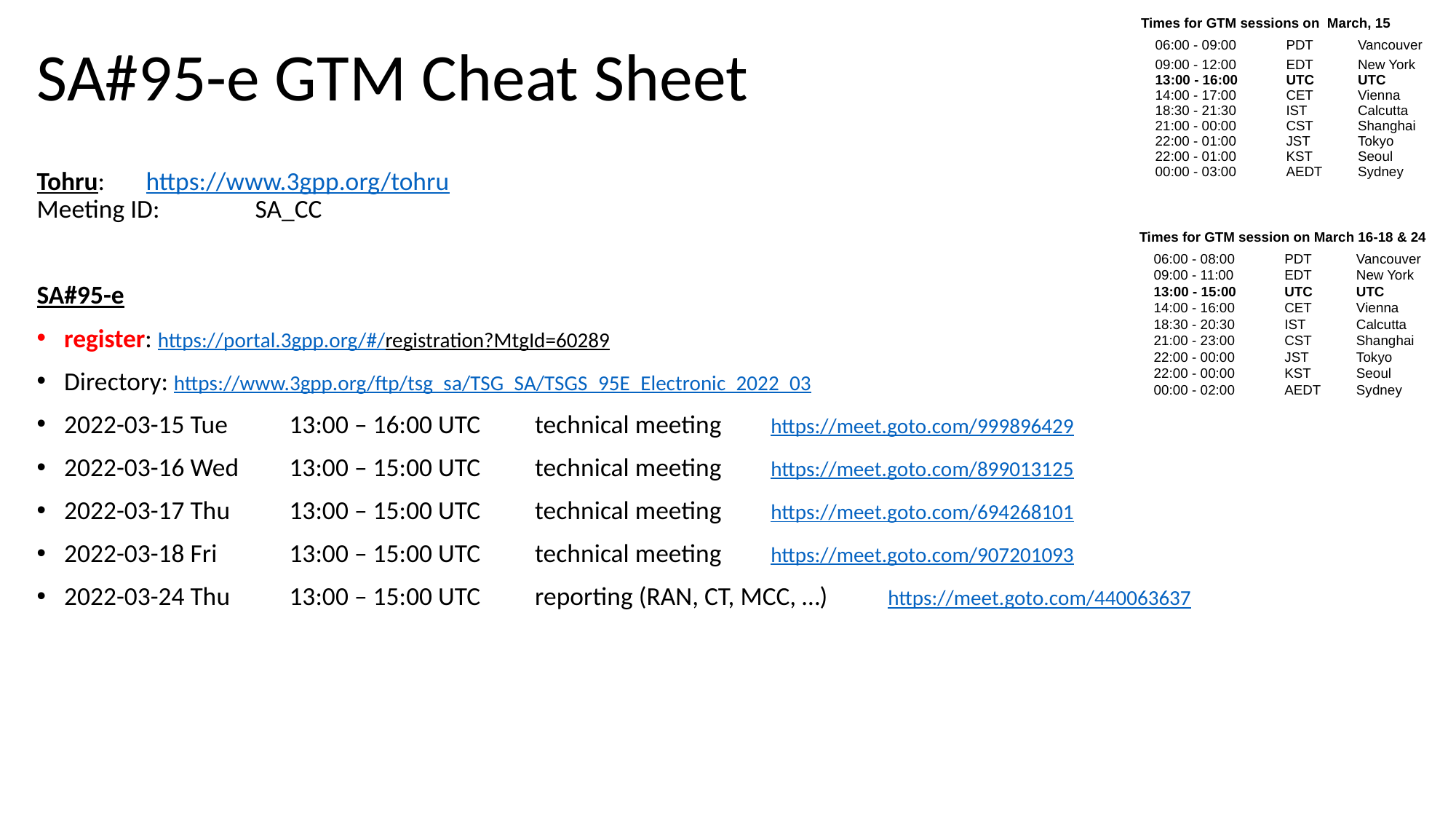

# SA#95-e GTM Cheat Sheet
Times for GTM sessions on  March, 15
| 06:00 - 09:00 | PDT | Vancouver |
| --- | --- | --- |
| 09:00 - 12:00 | EDT | New York |
| 13:00 - 16:00 | UTC | UTC |
| 14:00 - 17:00 | CET | Vienna |
| 18:30 - 21:30 | IST | Calcutta |
| 21:00 - 00:00 | CST | Shanghai |
| 22:00 - 01:00 | JST | Tokyo |
| 22:00 - 01:00 | KST | Seoul |
| 00:00 - 03:00 | AEDT | Sydney |

Tohru:	https://www.3gpp.org/tohru
Meeting ID: 	SA_CC

SA#95-e
register: https://portal.3gpp.org/#/registration?MtgId=60289
Directory: https://www.3gpp.org/ftp/tsg_sa/TSG_SA/TSGS_95E_Electronic_2022_03
2022-03-15 Tue	13:00 – 16:00 UTC	technical meeting 	https://meet.goto.com/999896429
2022-03-16 Wed	13:00 – 15:00 UTC	technical meeting	https://meet.goto.com/899013125
2022-03-17 Thu	13:00 – 15:00 UTC  	technical meeting	https://meet.goto.com/694268101
2022-03-18 Fri	13:00 – 15:00 UTC  	technical meeting	https://meet.goto.com/907201093
2022-03-24 Thu	13:00 – 15:00 UTC	reporting (RAN, CT, MCC, …)	https://meet.goto.com/440063637

Times for GTM session on March 16-18 & 24
| 06:00 - 08:00 | PDT | Vancouver |
| --- | --- | --- |
| 09:00 - 11:00 | EDT | New York |
| 13:00 - 15:00 | UTC | UTC |
| 14:00 - 16:00 | CET | Vienna |
| 18:30 - 20:30 | IST | Calcutta |
| 21:00 - 23:00 | CST | Shanghai |
| 22:00 - 00:00 | JST | Tokyo |
| 22:00 - 00:00 | KST | Seoul |
| 00:00 - 02:00 | AEDT | Sydney |